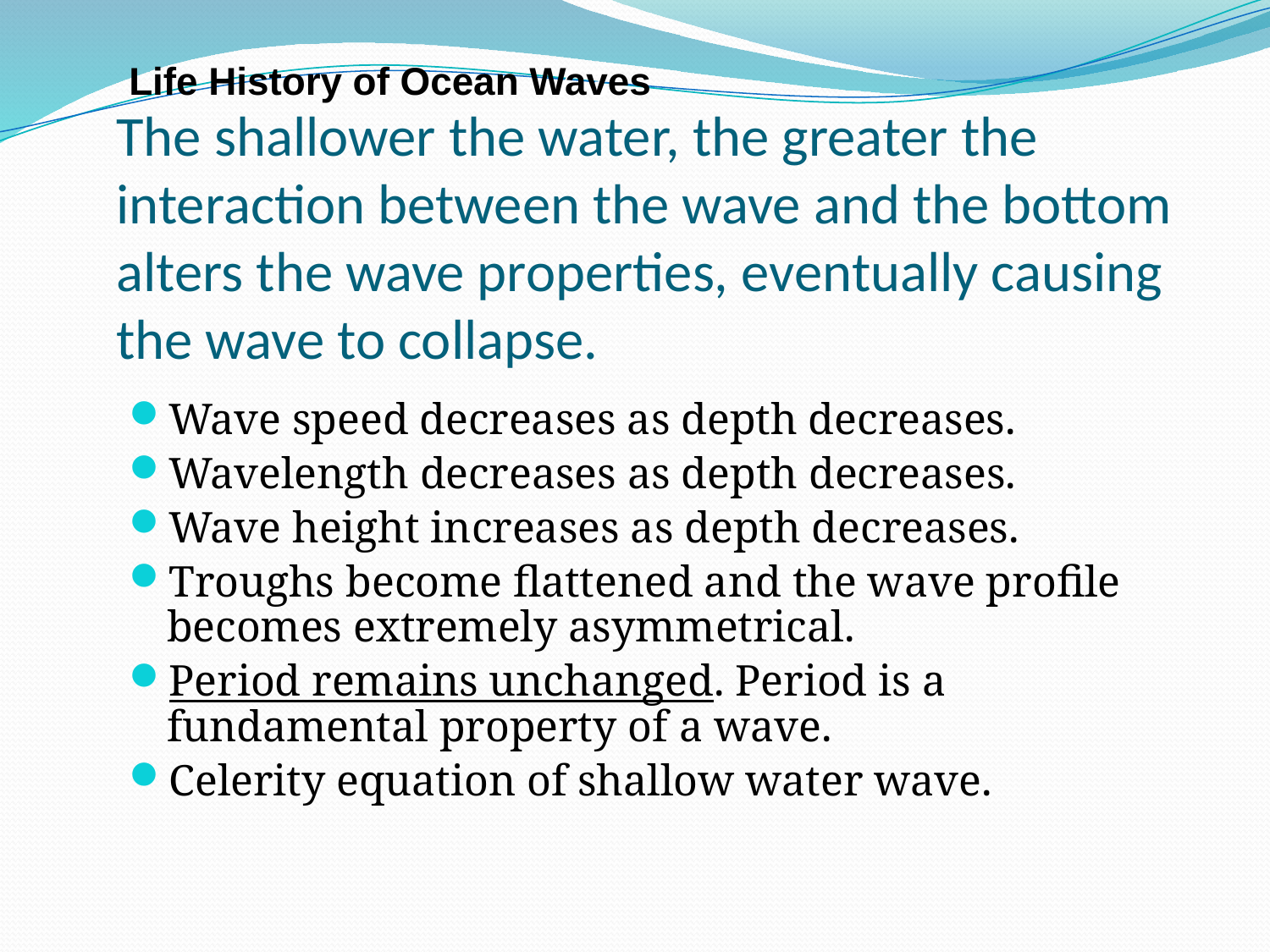

Life History of Ocean Waves
7-3
# The shallower the water, the greater the interaction between the wave and the bottom alters the wave properties, eventually causing the wave to collapse.
Wave speed decreases as depth decreases.
Wavelength decreases as depth decreases.
Wave height increases as depth decreases.
Troughs become flattened and the wave profile becomes extremely asymmetrical.
Period remains unchanged. Period is a fundamental property of a wave.
Celerity equation of shallow water wave.